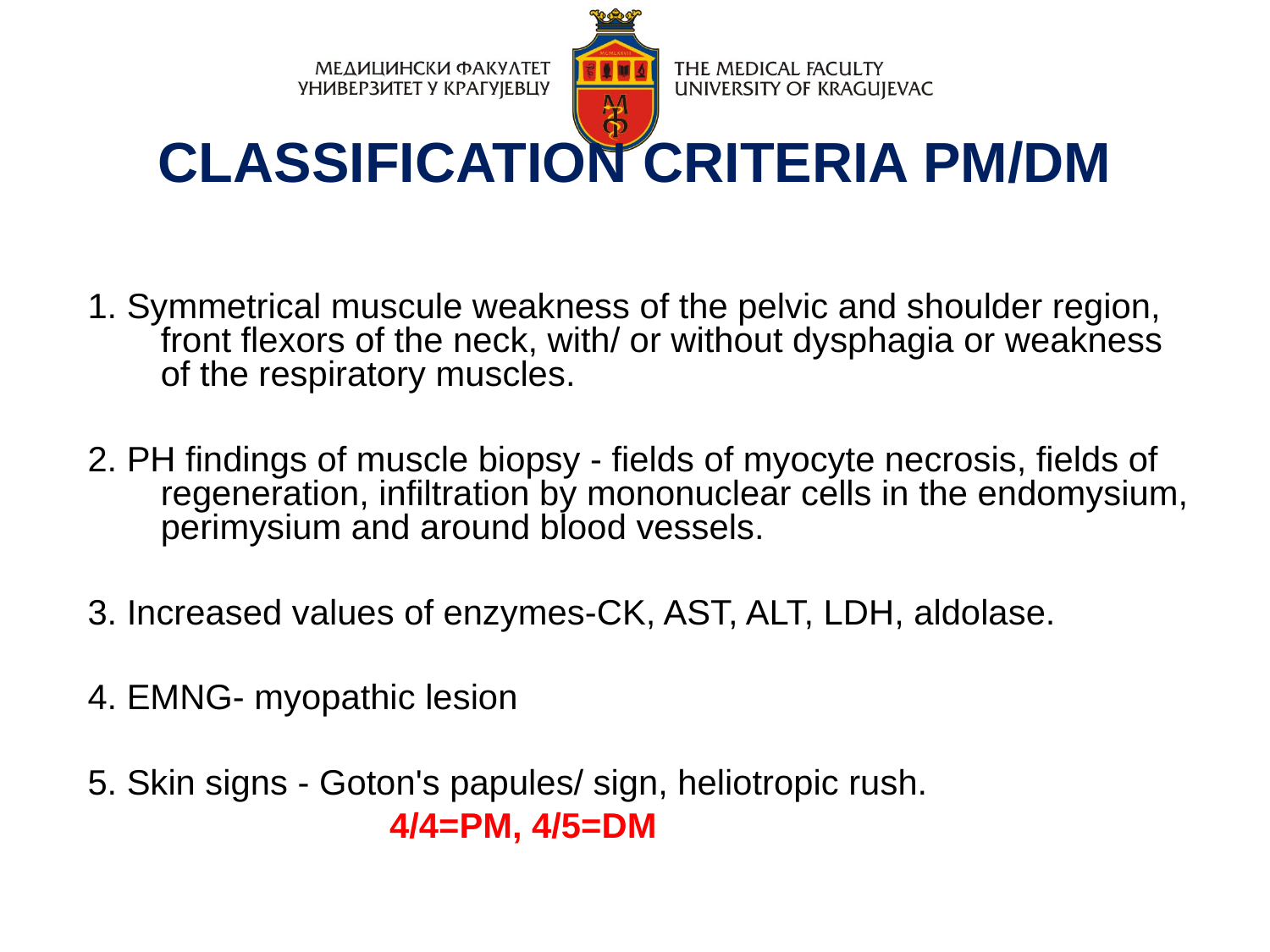

CLASSIFICATION CRITERIA PM/DM
1. Symmetrical muscule weakness of the pelvic and shoulder region, front flexors of the neck, with/ or without dysphagia or weakness of the respiratory muscles.

2. PH findings of muscle biopsy - fields of myocyte necrosis, fields of regeneration, infiltration by mononuclear cells in the endomysium, perimysium and around blood vessels.

3. Increased values of enzymes-CK, AST, ALT, LDH, aldolase.

4. EMNG- myopathic lesion

5. Skin signs - Goton's papules/ sign, heliotropic rush.
                               4/4=PM, 4/5=DM